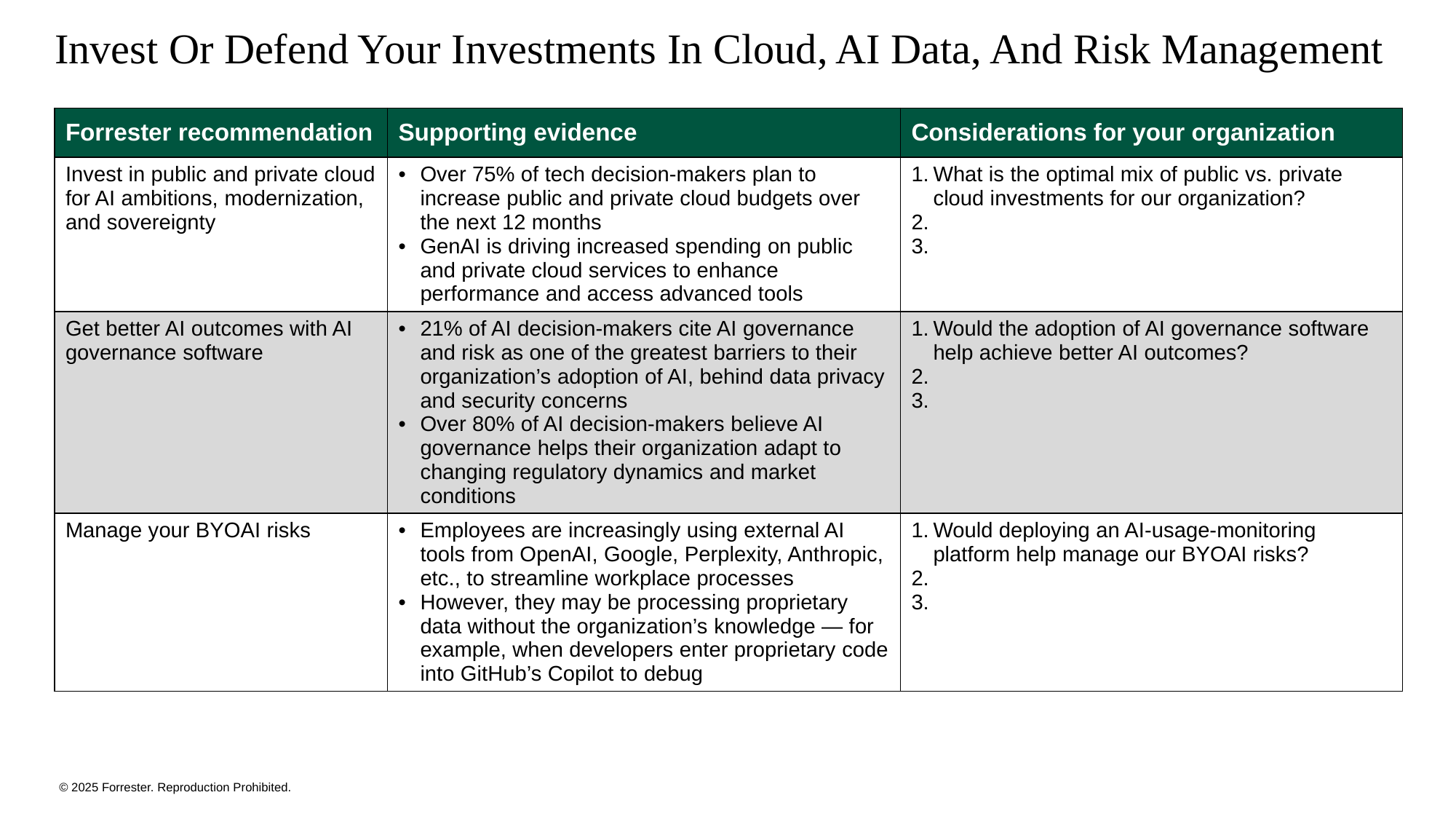

# Invest Or Defend Your Investments In Cloud, AI Data, And Risk Management
| Forrester recommendation | Supporting evidence | Considerations for your organization |
| --- | --- | --- |
| Invest in public and private cloud for AI ambitions, modernization, and sovereignty | Over 75% of tech decision-makers plan to increase public and private cloud budgets over the next 12 months GenAI is driving increased spending on public and private cloud services to enhance performance and access advanced tools | What is the optimal mix of public vs. private cloud investments for our organization? |
| Get better AI outcomes with AI governance software | 21% of AI decision-makers cite AI governance and risk as one of the greatest barriers to their organization’s adoption of AI, behind data privacy and security concerns Over 80% of AI decision-makers believe AI governance helps their organization adapt to changing regulatory dynamics and market conditions | Would the adoption of AI governance software help achieve better AI outcomes? |
| Manage your BYOAI risks | Employees are increasingly using external AI tools from OpenAI, Google, Perplexity, Anthropic, etc., to streamline workplace processes However, they may be processing proprietary data without the organization’s knowledge — for example, when developers enter proprietary code into GitHub’s Copilot to debug | Would deploying an AI-usage-monitoring platform help manage our BYOAI risks? |